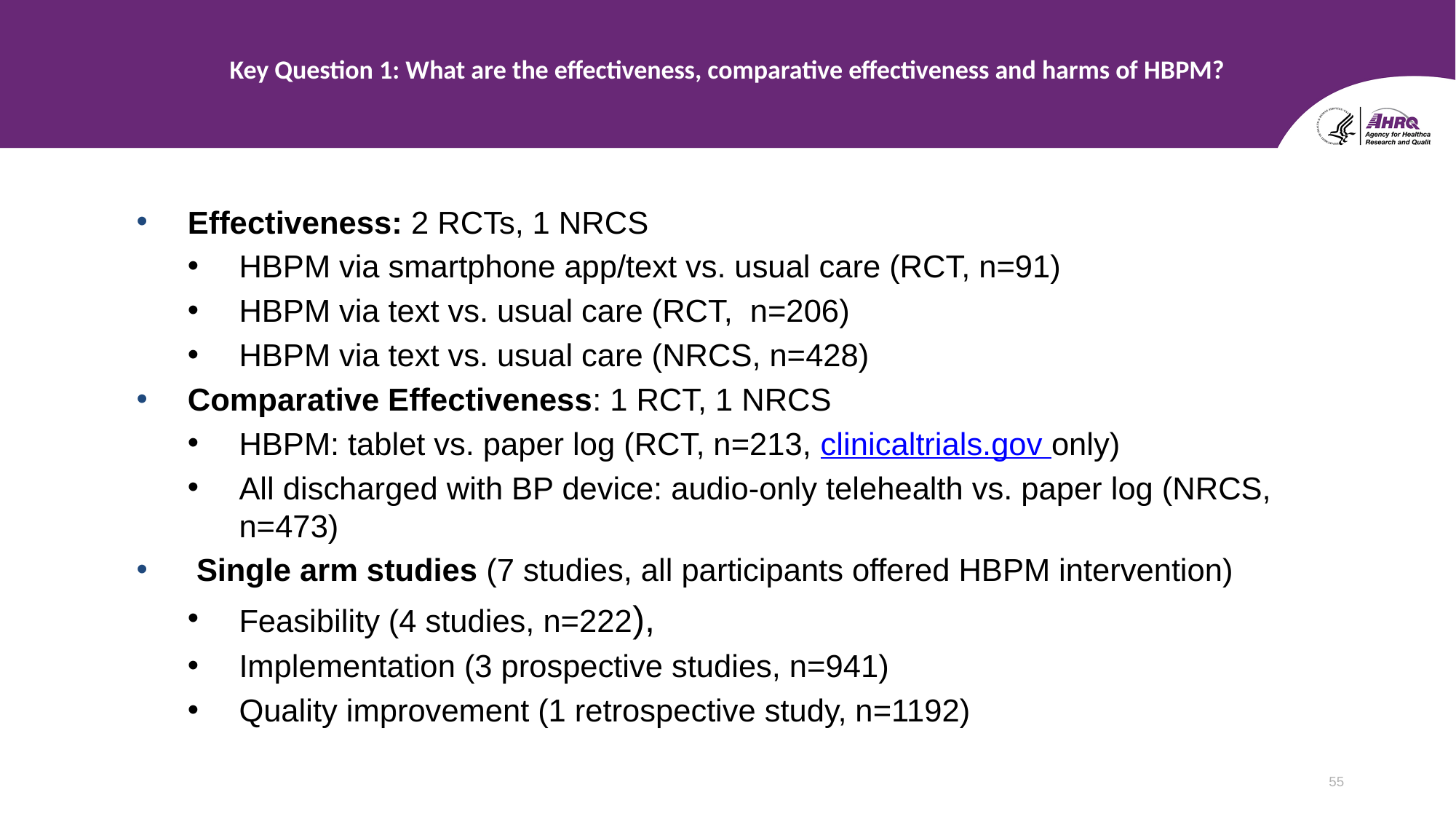

# Key Question 1: What are the effectiveness, comparative effectiveness and harms of HBPM?
Effectiveness: 2 RCTs, 1 NRCS
HBPM via smartphone app/text vs. usual care (RCT, n=91)
HBPM via text vs. usual care (RCT,  n=206)
HBPM via text vs. usual care (NRCS, n=428)
Comparative Effectiveness: 1 RCT, 1 NRCS
HBPM: tablet vs. paper log (RCT, n=213, clinicaltrials.gov only)
All discharged with BP device: audio-only telehealth vs. paper log (NRCS, n=473)
 Single arm studies (7 studies, all participants offered HBPM intervention)
Feasibility (4 studies, n=222),
Implementation (3 prospective studies, n=941)
Quality improvement (1 retrospective study, n=1192)

55